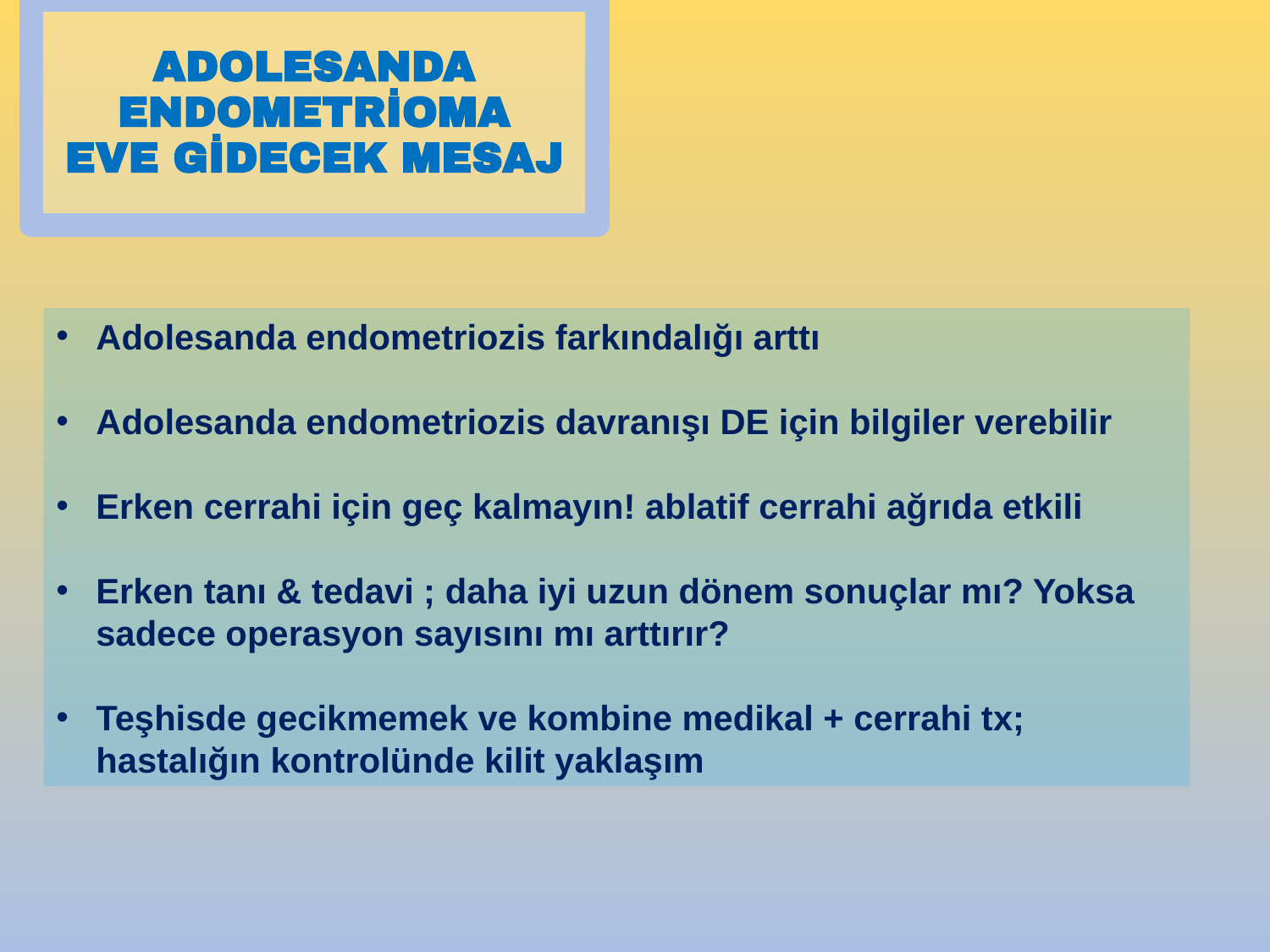

# ADOLESANDA ENDOMETRİOMA EVE GİDECEK MESAJ
Adolesanda endometriozis farkındalığı arttı

Adolesanda endometriozis davranışı DE için bilgiler verebilir

Erken cerrahi için geç kalmayın! ablatif cerrahi ağrıda etkili

Erken tanı & tedavi ; daha iyi uzun dönem sonuçlar mı? Yoksa sadece operasyon sayısını mı arttırır?

Teşhisde gecikmemek ve kombine medikal + cerrahi tx; hastalığın kontrolünde kilit yaklaşım